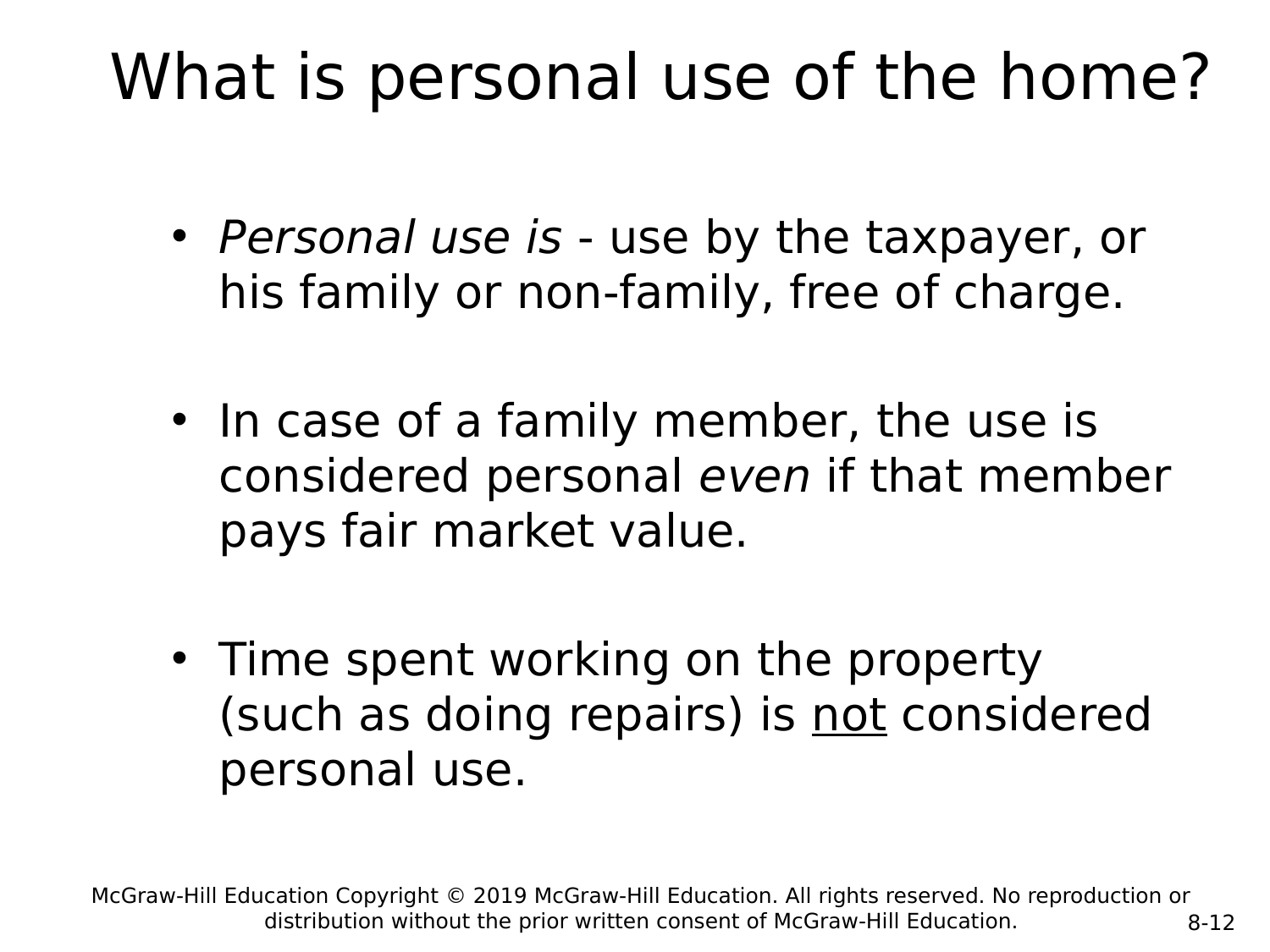

# What is personal use of the home?
Personal use is - use by the taxpayer, or his family or non-family, free of charge.

In case of a family member, the use is considered personal even if that member pays fair market value.

Time spent working on the property (such as doing repairs) is not considered personal use.

McGraw-Hill Education Copyright © 2019 McGraw-Hill Education. All rights reserved. No reproduction or distribution without the prior written consent of McGraw-Hill Education.
8-12